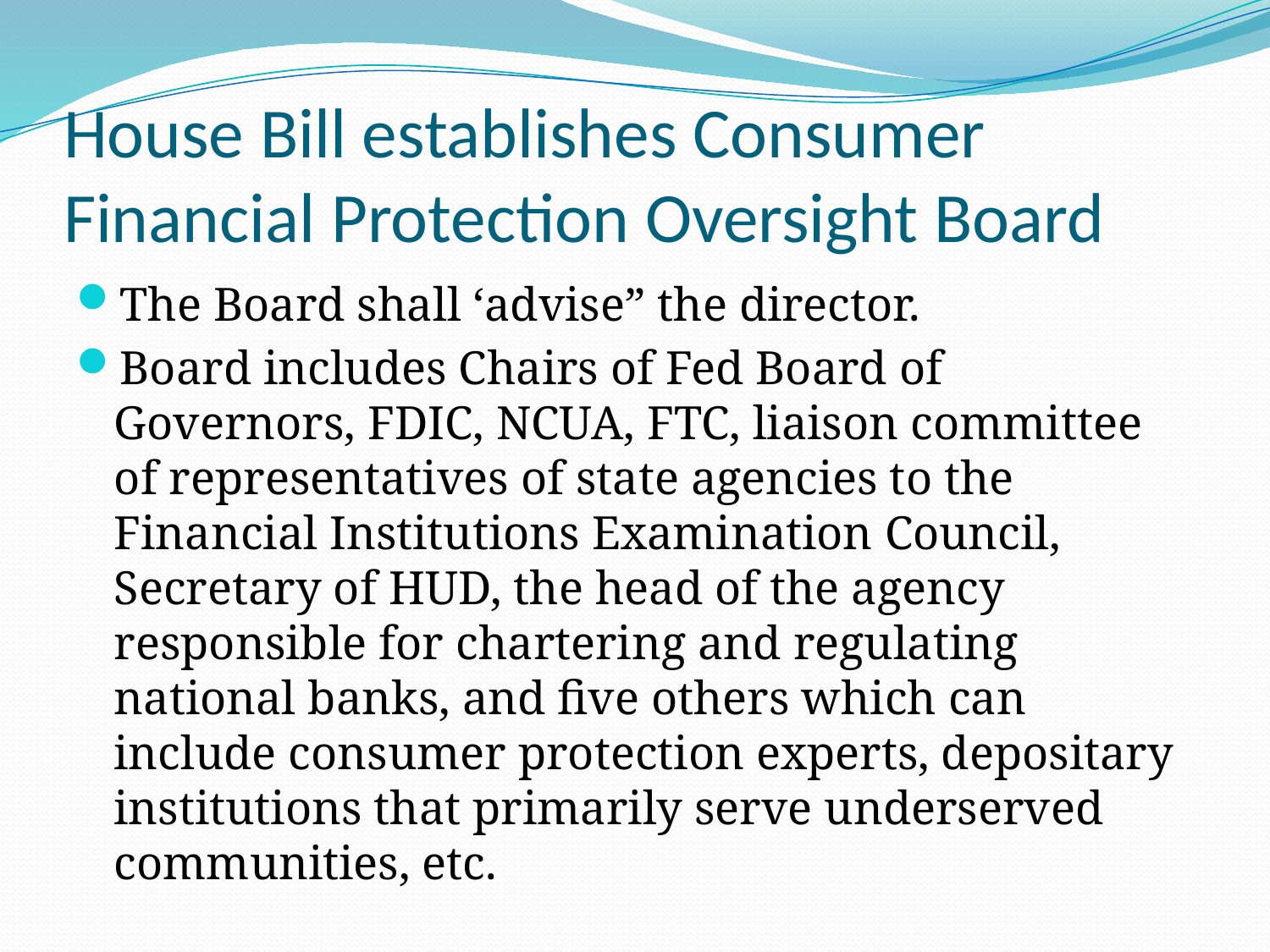

House Bill establishes Consumer Financial Protection Oversight Board
The Board shall ‘advise” the director.
Board includes Chairs of Fed Board of Governors, FDIC, NCUA, FTC, liaison committee  of representatives of state agencies to the Financial Institutions Examination Council, Secretary of HUD, the head of the agency responsible for chartering and regulating national banks, and five others which can include consumer protection experts, depositary institutions that primarily serve underserved communities, etc.